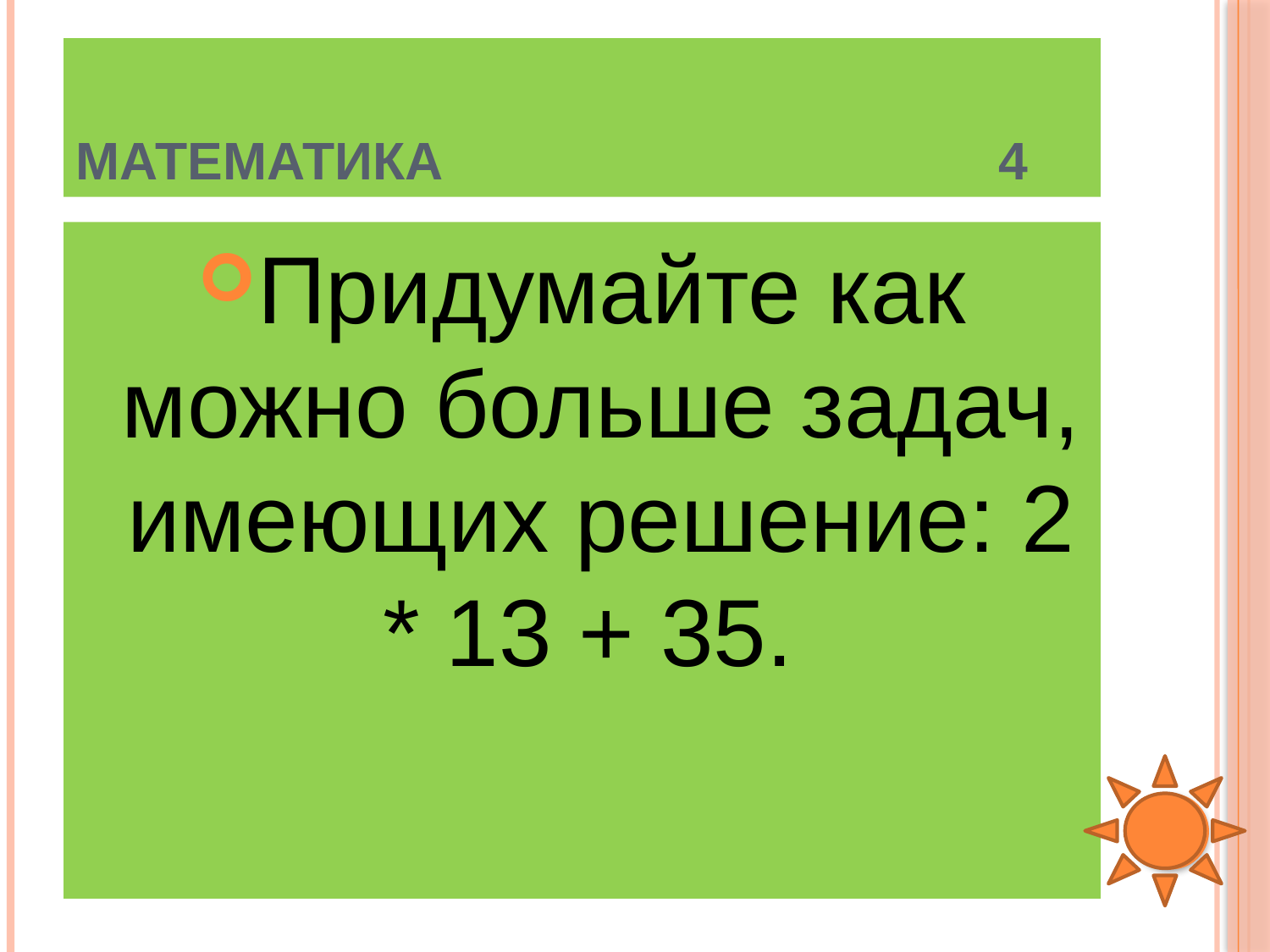

# Математика                                      4
Придумайте как можно больше задач, имеющих решение: 2 * 13 + 35.